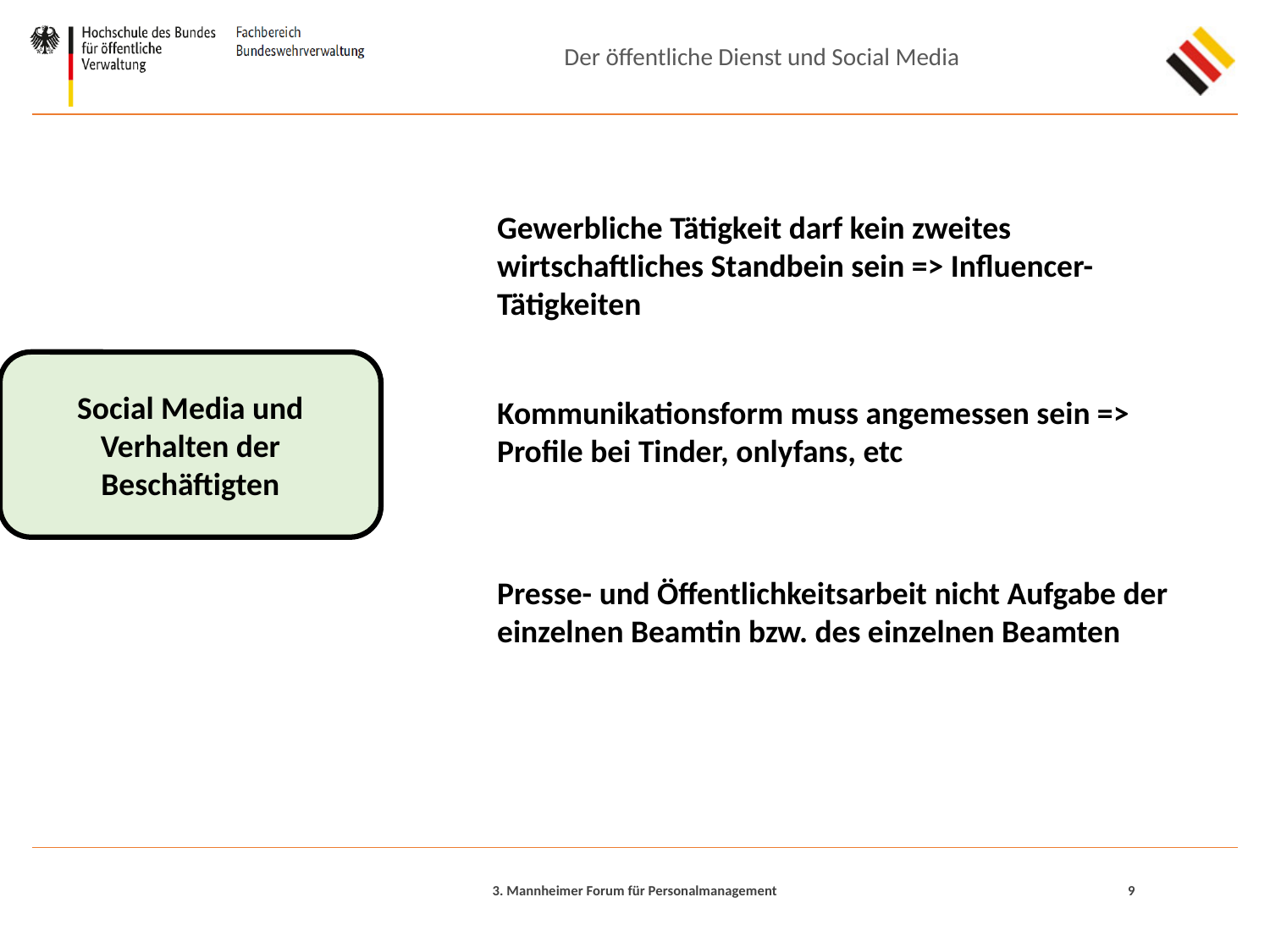

Der öffentliche Dienst und Social Media
Gewerbliche Tätigkeit darf kein zweites wirtschaftliches Standbein sein => Influencer-Tätigkeiten
Social Media und Verhalten der Beschäftigten
Kommunikationsform muss angemessen sein => Profile bei Tinder, onlyfans, etc
Presse- und Öffentlichkeitsarbeit nicht Aufgabe der einzelnen Beamtin bzw. des einzelnen Beamten
9
3. Mannheimer Forum für Personalmanagement